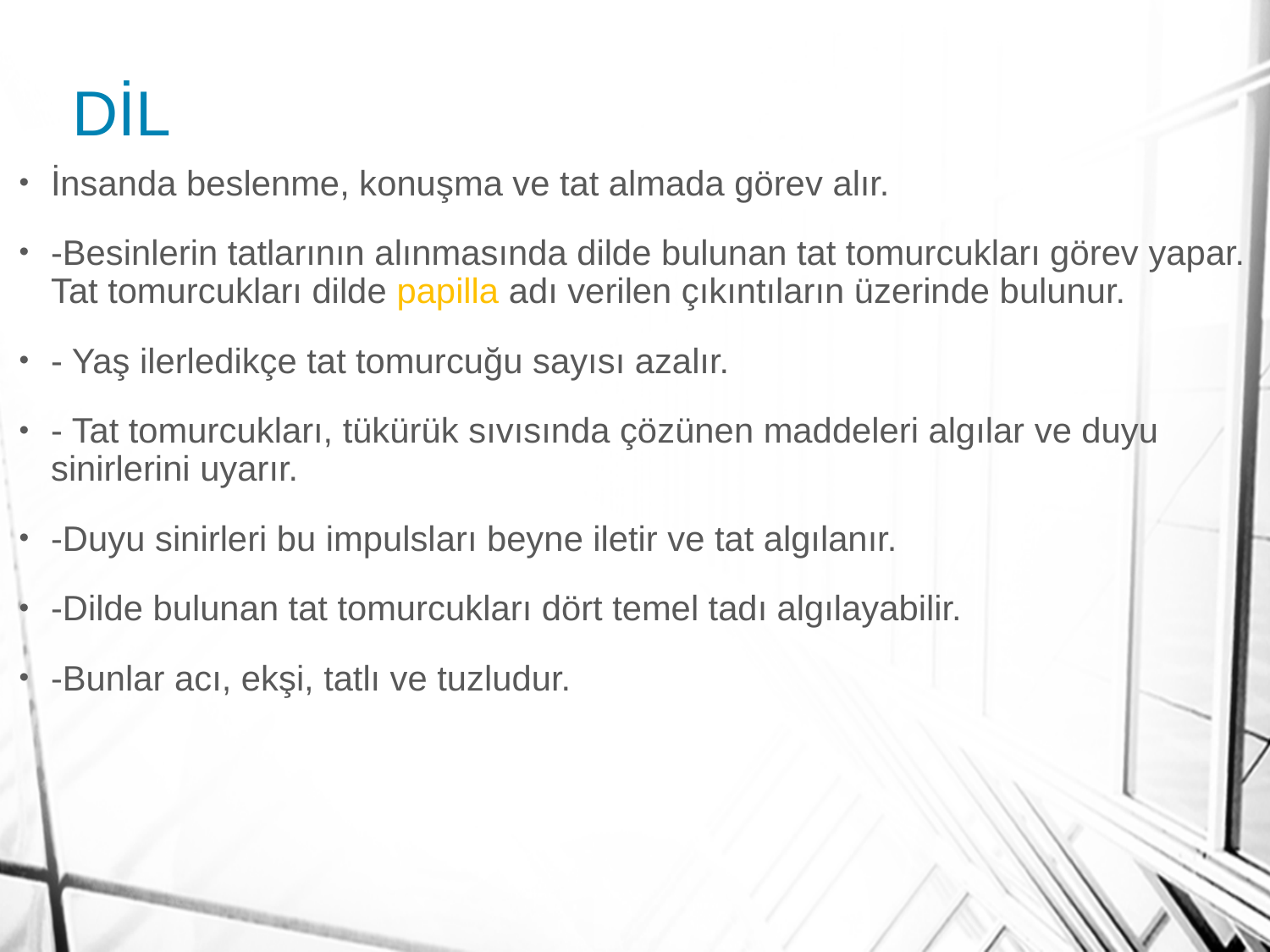

# DİL
İnsanda beslenme, konuşma ve tat almada görev alır.
-Besinlerin tatlarının alınmasında dilde bulunan tat tomurcukları görev yapar. Tat tomurcukları dilde papilla adı verilen çıkıntıların üzerinde bulunur.
- Yaş ilerledikçe tat tomurcuğu sayısı azalır.
- Tat tomurcukları, tükürük sıvısında çözünen maddeleri algılar ve duyu sinirlerini uyarır.
-Duyu sinirleri bu impulsları beyne iletir ve tat algılanır.
-Dilde bulunan tat tomurcukları dört temel tadı algılayabilir.
-Bunlar acı, ekşi, tatlı ve tuzludur.